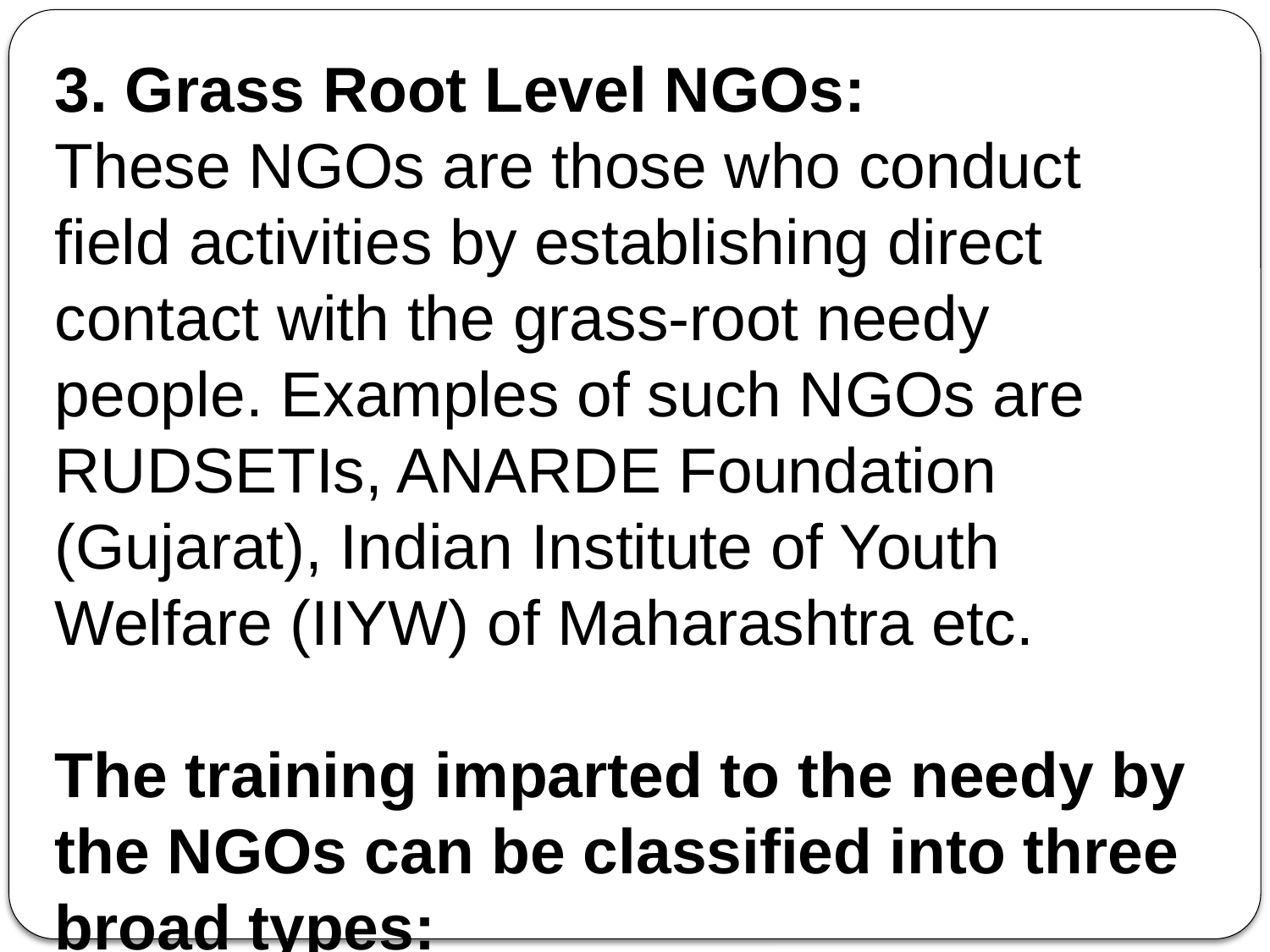

3. Grass Root Level NGOs:
These NGOs are those who conduct field activities by establishing direct contact with the grass-root needy people. Examples of such NGOs are RUDSETIs, ANARDE Foundation (Gujarat), Indian Institute of Youth Welfare (IIYW) of Maharashtra etc.

The training imparted to the needy by the NGOs can be classified into three broad types: